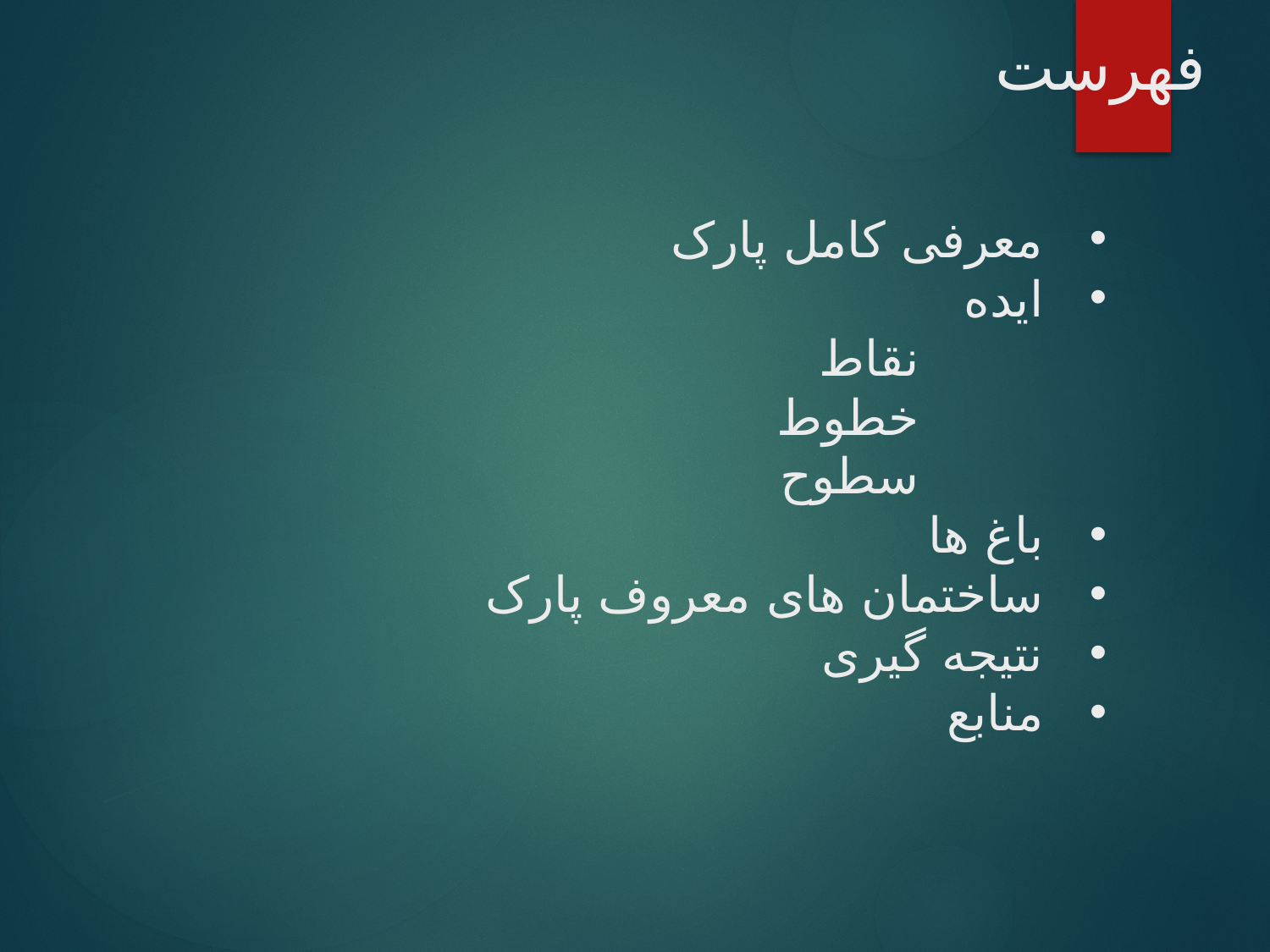

# فهرست
معرفی کامل پارک
ایده
            نقاط
            خطوط
            سطوح
باغ ها
ساختمان های معروف پارک
نتیجه گیری
منابع